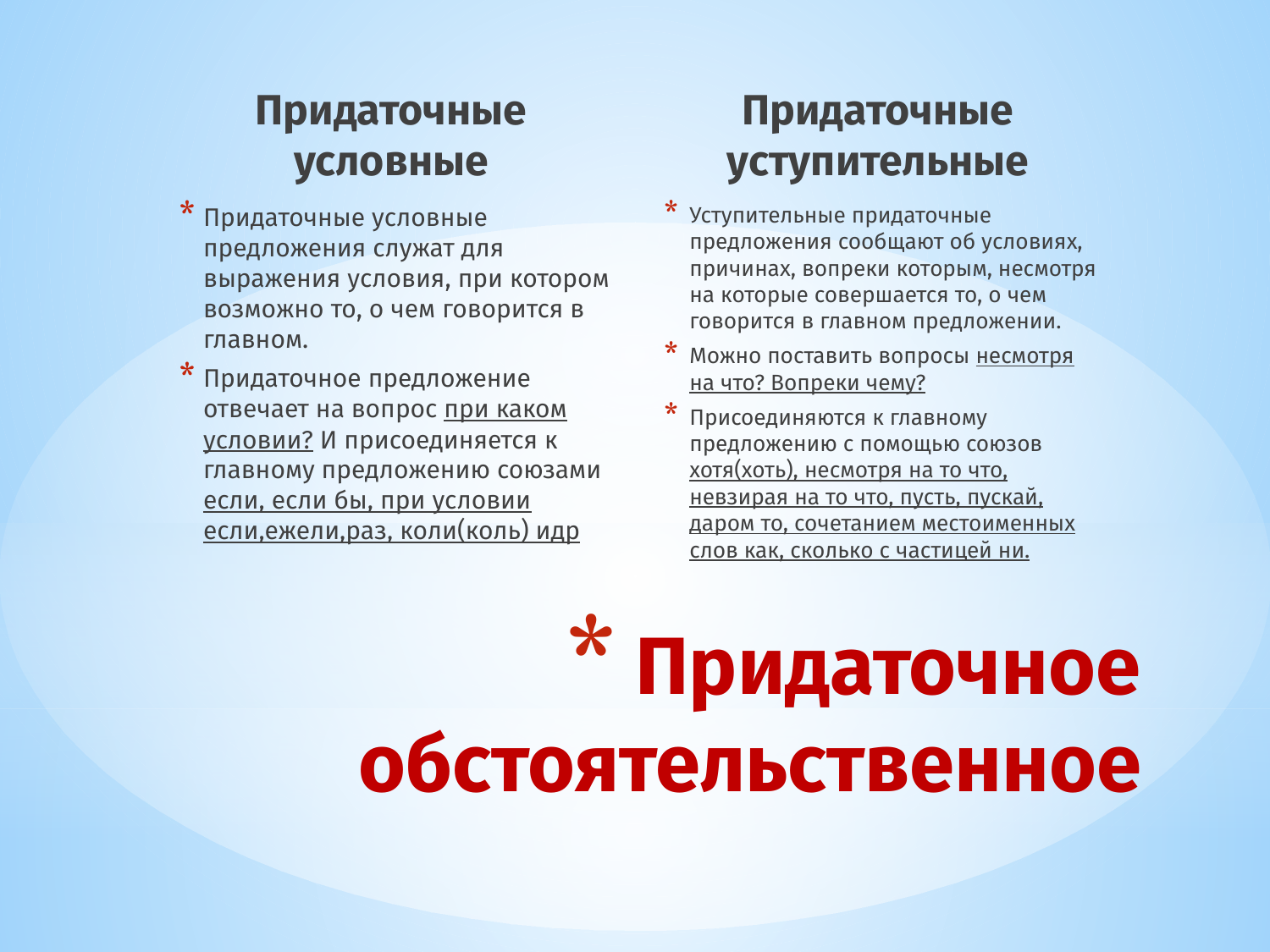

Придаточные условные
Придаточные уступительные
Уступительные придаточные предложения сообщают об условиях, причинах, вопреки которым, несмотря на которые совершается то, о чем говорится в главном предложении.
Можно поставить вопросы несмотря на что? Вопреки чему?
Присоединяются к главному предложению с помощью союзов хотя(хоть), несмотря на то что, невзирая на то что, пусть, пускай, даром то, сочетанием местоименных слов как, сколько с частицей ни.
Придаточные условные предложения служат для выражения условия, при котором возможно то, о чем говорится в главном.
Придаточное предложение отвечает на вопрос при каком условии? И присоединяется к главному предложению союзами если, если бы, при условии если,ежели,раз, коли(коль) идр
# Придаточное обстоятельственное